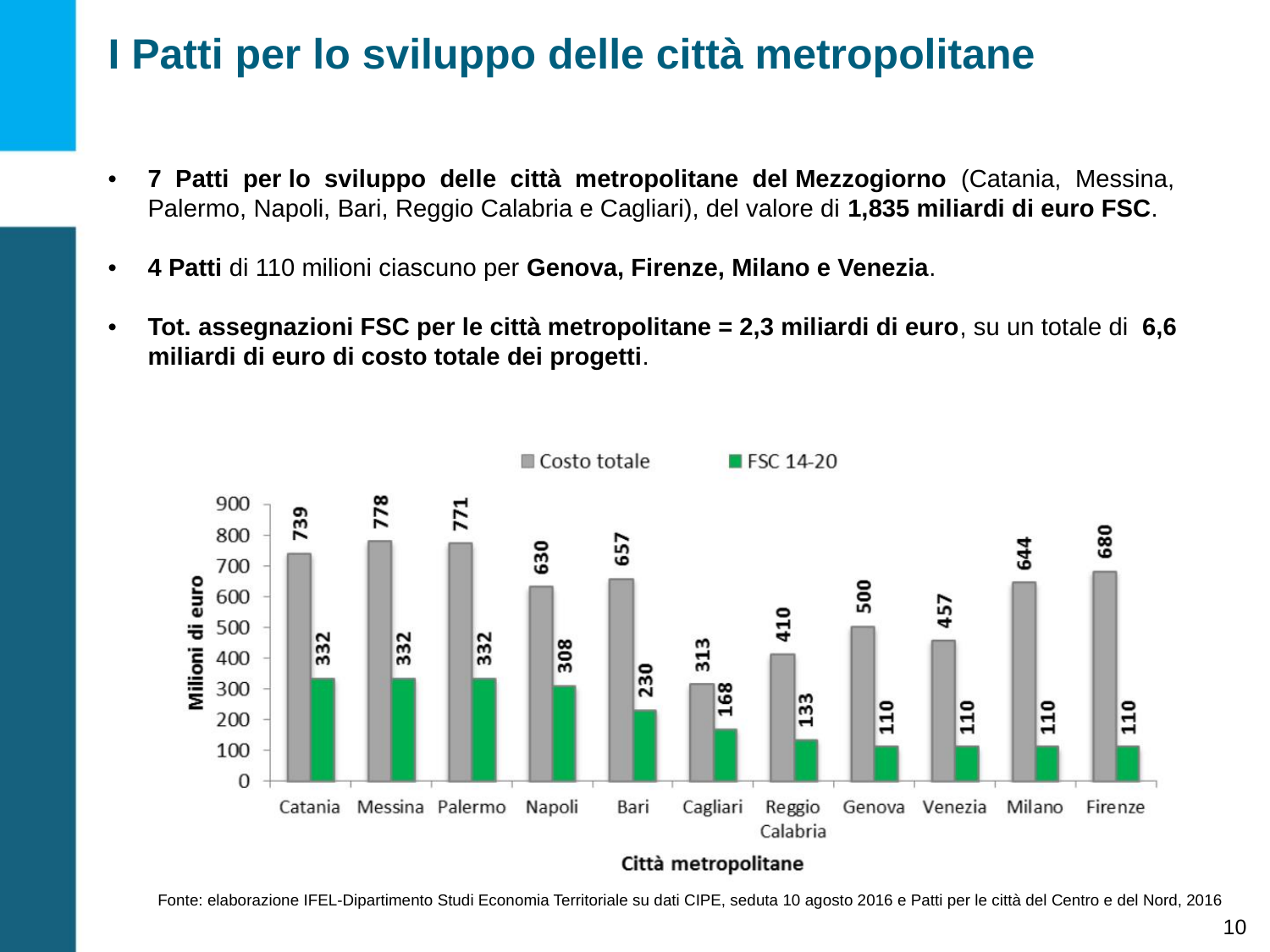

I Patti per lo sviluppo delle città metropolitane
•
7  Patti  per lo  sviluppo  delle  città  metropolitane  del Mezzogiorno  (Catania,  Messina,
Palermo, Napoli, Bari, Reggio Calabria e Cagliari), del valore di 1,835 miliardi di euro FSC.
•
•
4 Patti di 110 milioni ciascuno per Genova, Firenze, Milano e Venezia.
Tot. assegnazioni FSC per le città metropolitane = 2,3 miliardi di euro, su un totale di  6,6
miliardi di euro di costo totale dei progetti.
Fonte: elaborazione IFEL-Dipartimento Studi Economia Territoriale su dati CIPE, seduta 10 agosto 2016 e Patti per le città del Centro e del Nord, 2016
10